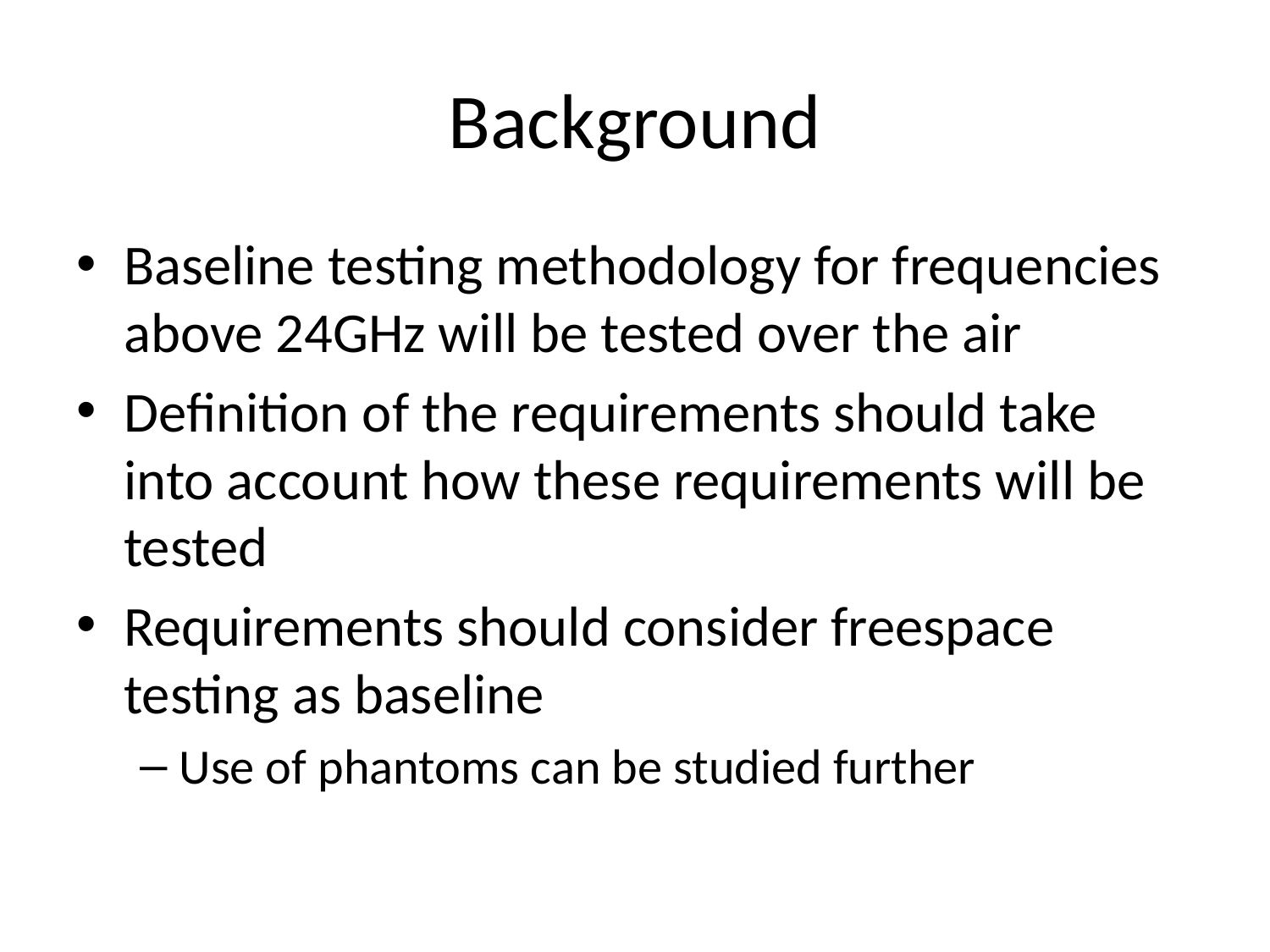

# Background
Baseline testing methodology for frequencies above 24GHz will be tested over the air
Definition of the requirements should take into account how these requirements will be tested
Requirements should consider freespace testing as baseline
Use of phantoms can be studied further